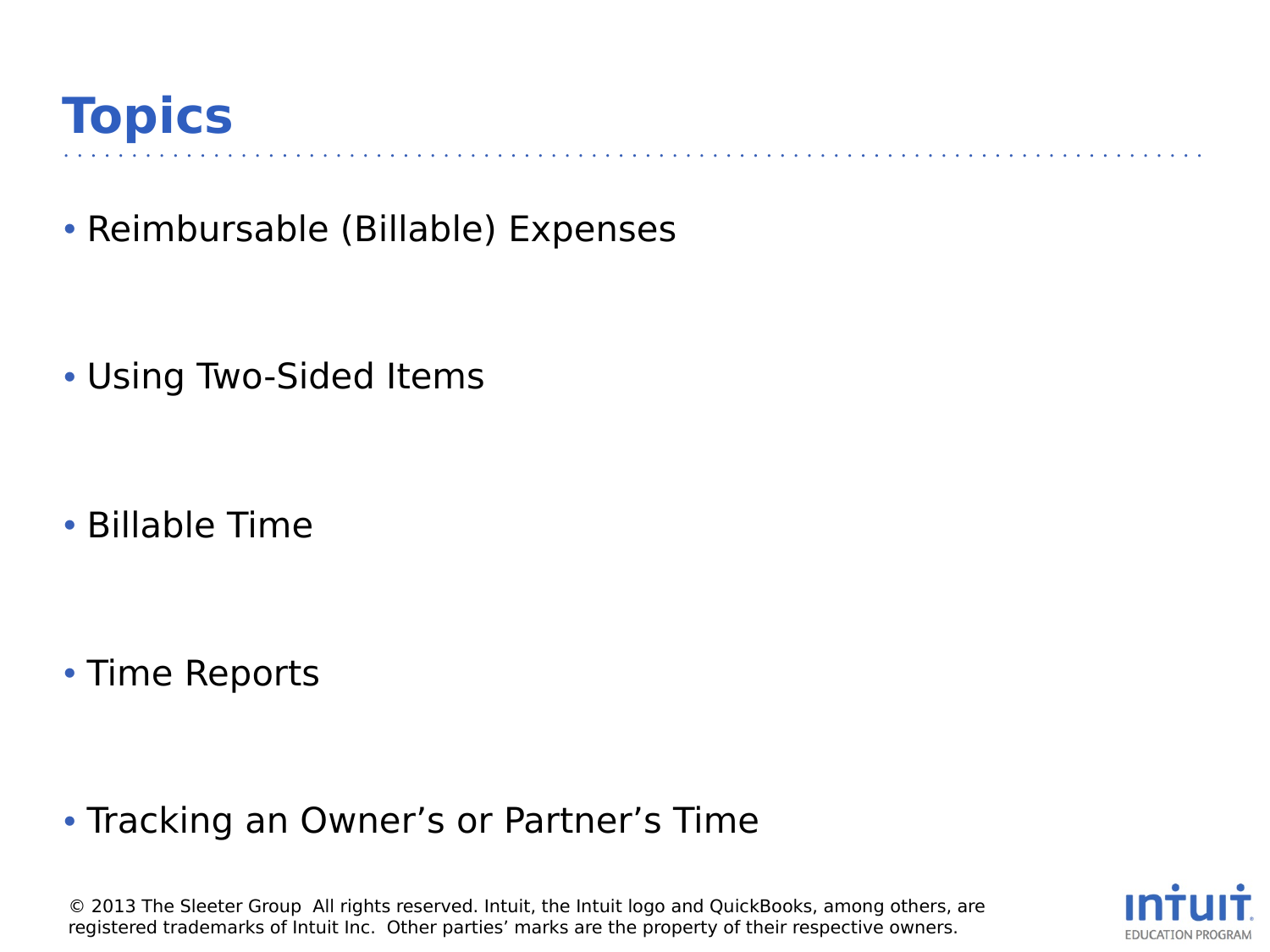

# Topics
Reimbursable (Billable) Expenses

Using Two-Sided Items

Billable Time

Time Reports

Tracking an Owner’s or Partner’s Time